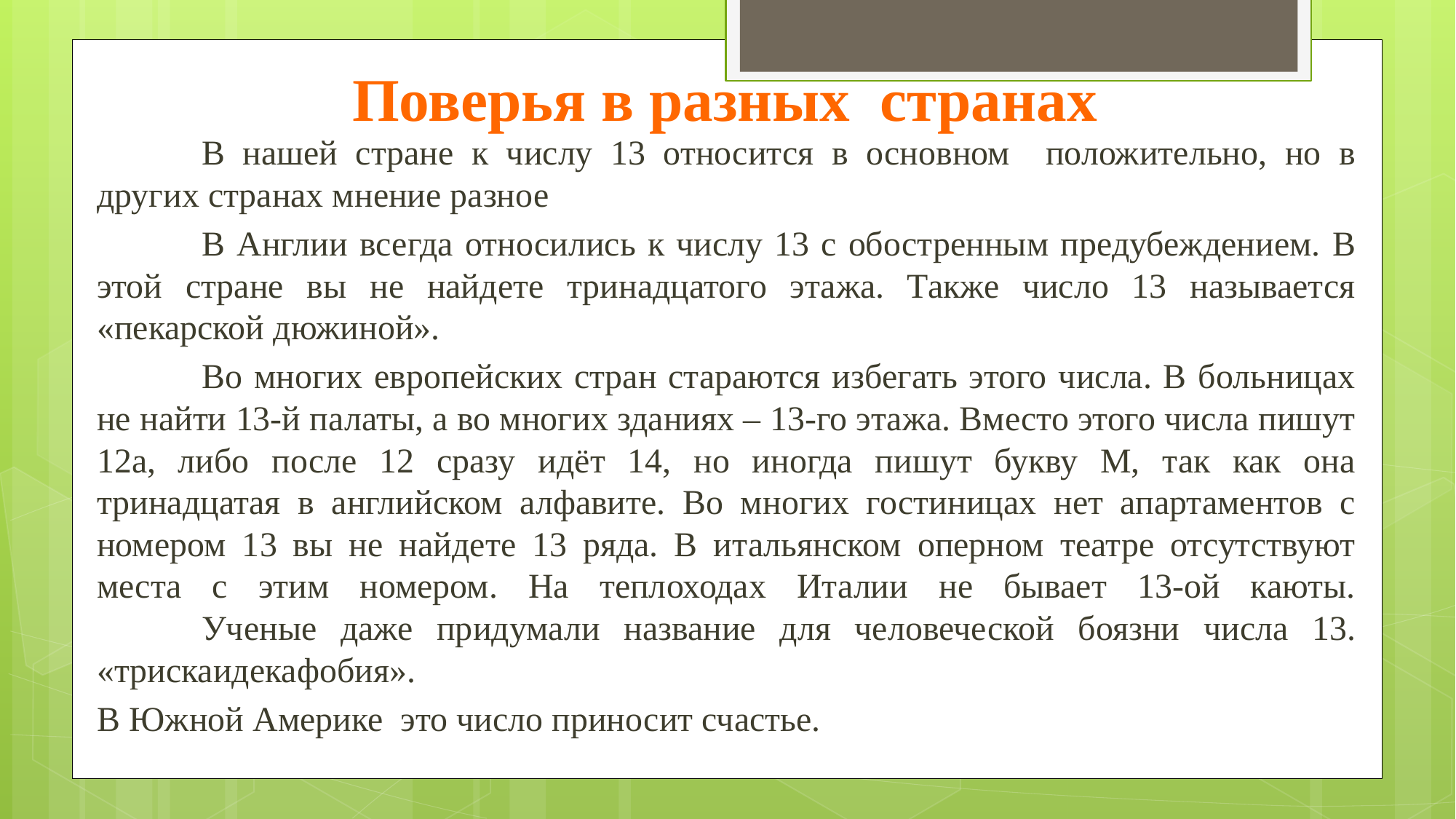

# Поверья в разных  странах
	В нашей стране к числу 13 относится в основном  положительно, но в других странах мнение разное
	В Англии всегда относились к числу 13 с обостренным предубеждением. В этой стране вы не найдете тринадцатого этажа. Также число 13 называется «пекарской дюжиной».
	Во многих европейских стран стараются избегать этого числа. В больницах не найти 13-й палаты, а во многих зданиях – 13-го этажа. Вместо этого числа пишут 12а, либо после 12 сразу идёт 14, но иногда пишут букву M, так как она тринадцатая в английском алфавите. Во многих гостиницах нет апартаментов с номером 13 вы не найдете 13 ряда. В итальянском оперном театре отсутствуют места с этим номером. На теплоходах Италии не бывает 13-ой каюты.
	Ученые даже придумали название для человеческой боязни числа 13. «трискаидекафобия».
В Южной Америке  это число приносит счастье.